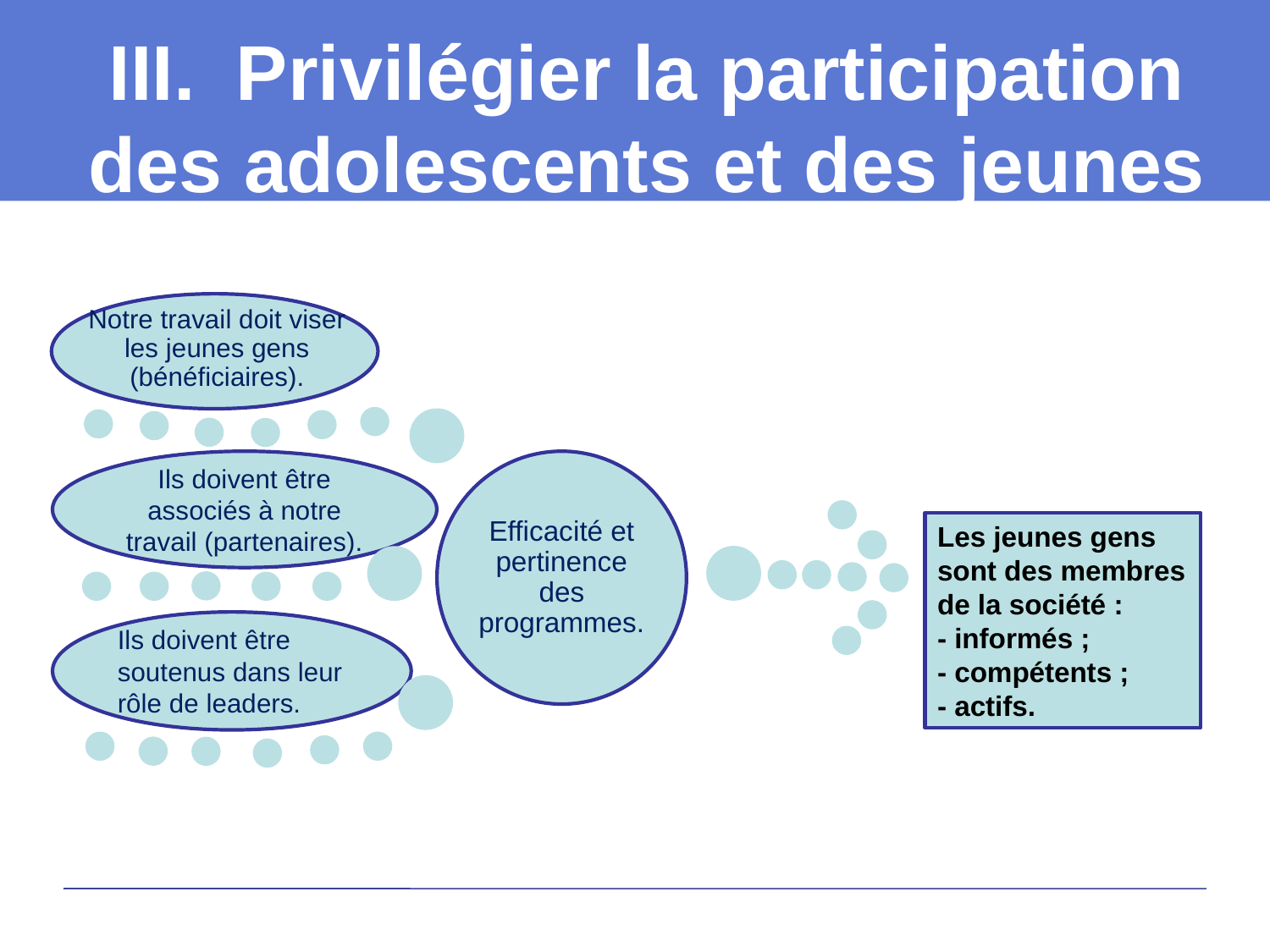

III.	Privilégier la participation des adolescents et des jeunes

Notre travail doit viser les jeunes gens (bénéficiaires).

Efficacité et pertinence des programmes.

Les jeunes gens sont des membres de la société :
- informés ;
- compétents ;
- actifs.

Ils doivent être soutenus dans leur rôle de leaders.

Ils doivent être associés à notre travail (partenaires).